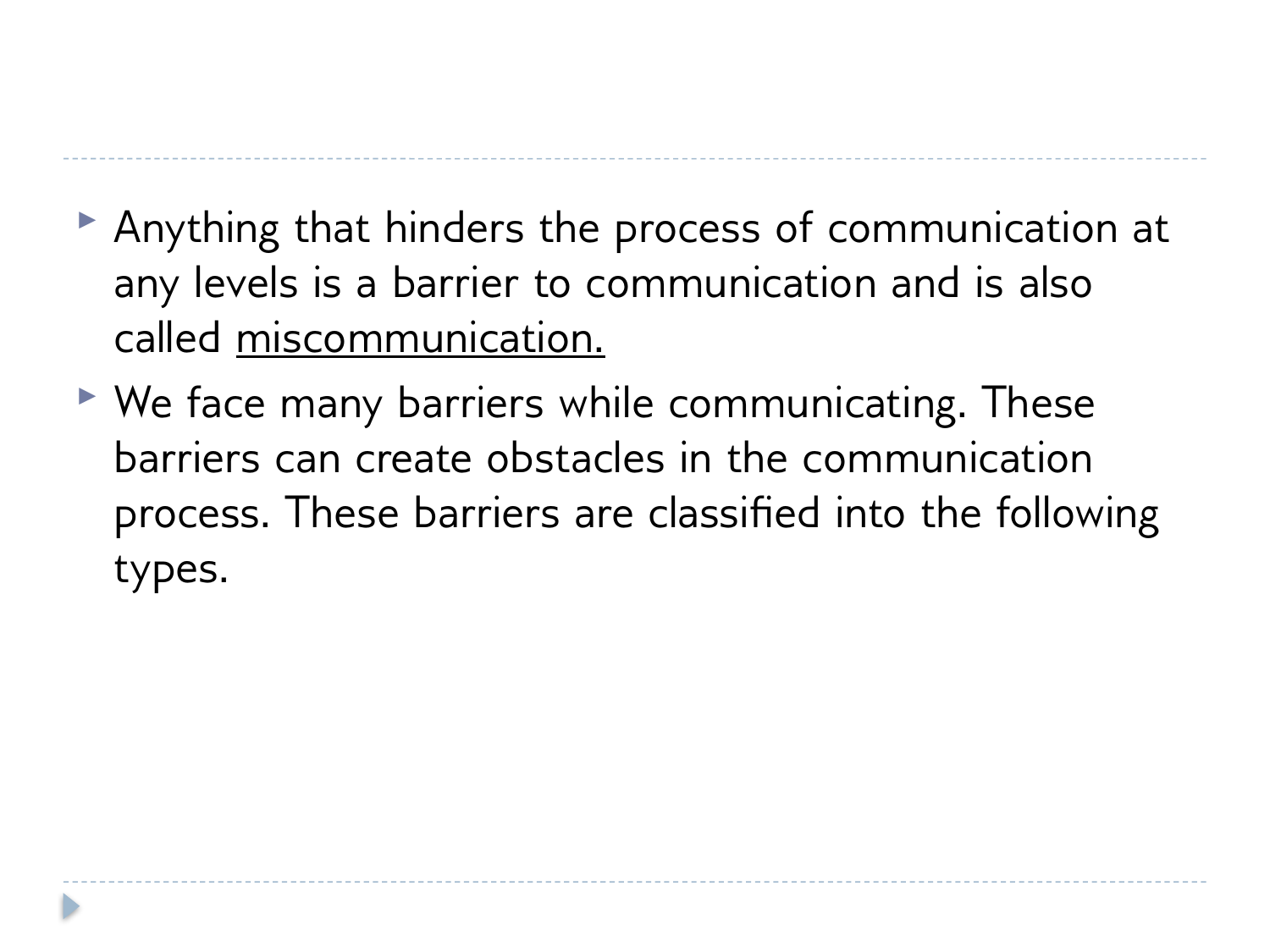

Anything that hinders the process of communication at any levels is a barrier to communication and is also called miscommunication.
We face many barriers while communicating. These barriers can create obstacles in the communication process. These barriers are classified into the following types.